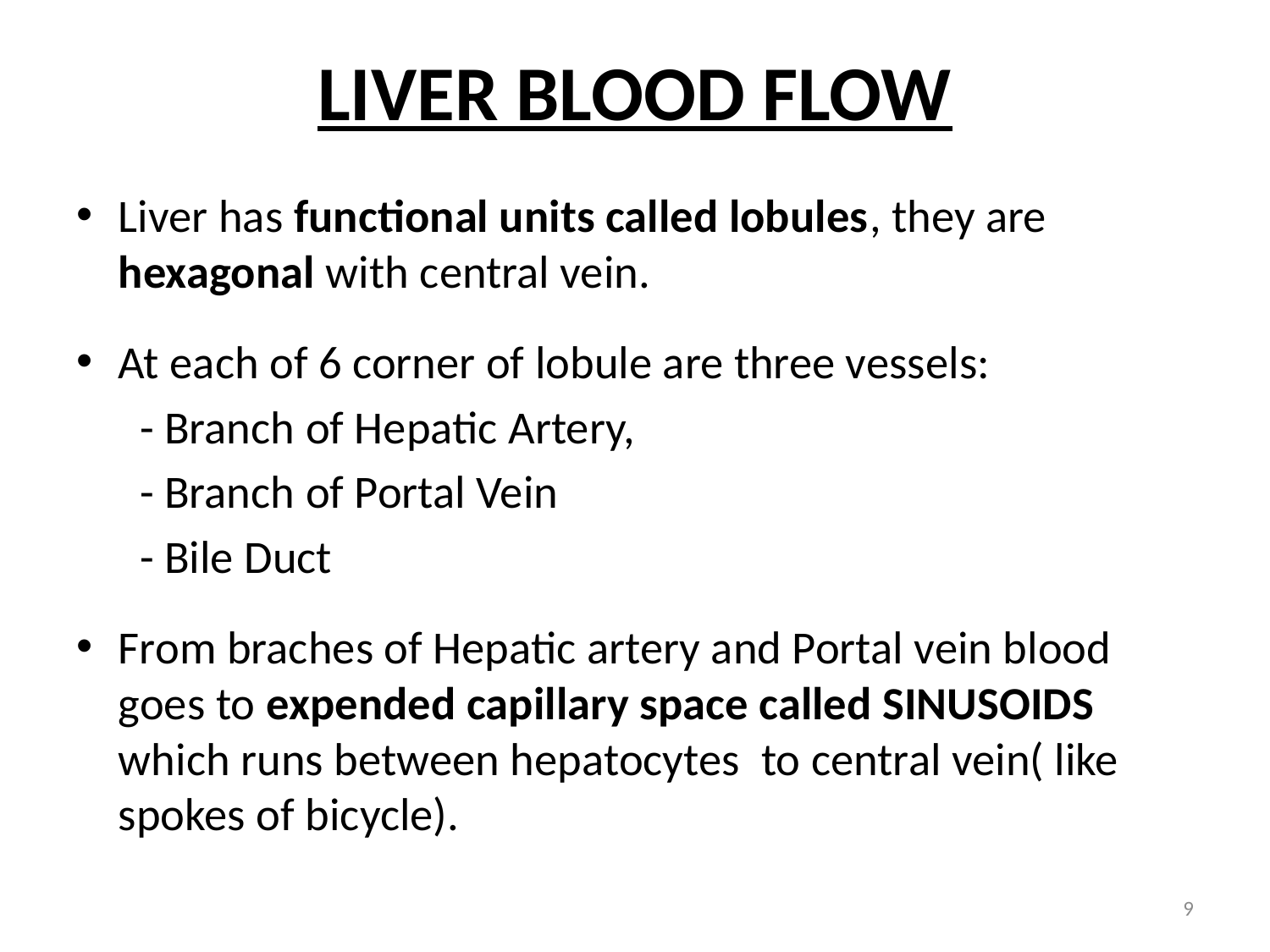

# LIVER BLOOD FLOW
Liver has functional units called lobules, they are hexagonal with central vein.

At each of 6 corner of lobule are three vessels:
      - Branch of Hepatic Artery,
      - Branch of Portal Vein
      - Bile Duct

From braches of Hepatic artery and Portal vein blood goes to expended capillary space called SINUSOIDS which runs between hepatocytes  to central vein( like spokes of bicycle).
9